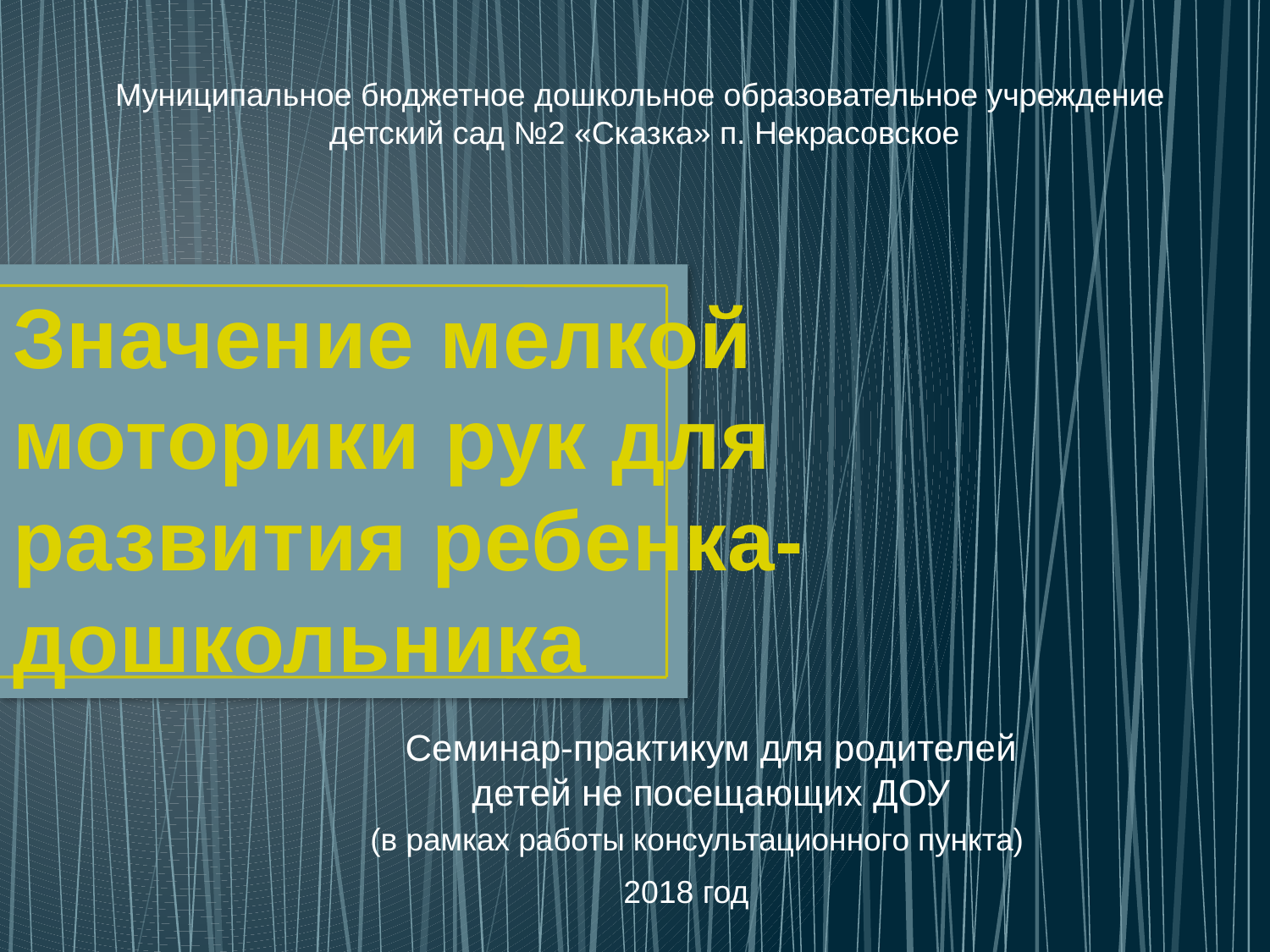

Муниципальное бюджетное дошкольное образовательное учреждение
детский сад №2 «Сказка» п. Некрасовское
# Значение мелкой моторики рук для развития ребенка-дошкольника
Семинар-практикум для родителей детей не посещающих ДОУ
(в рамках работы консультационного пункта)
2018 год